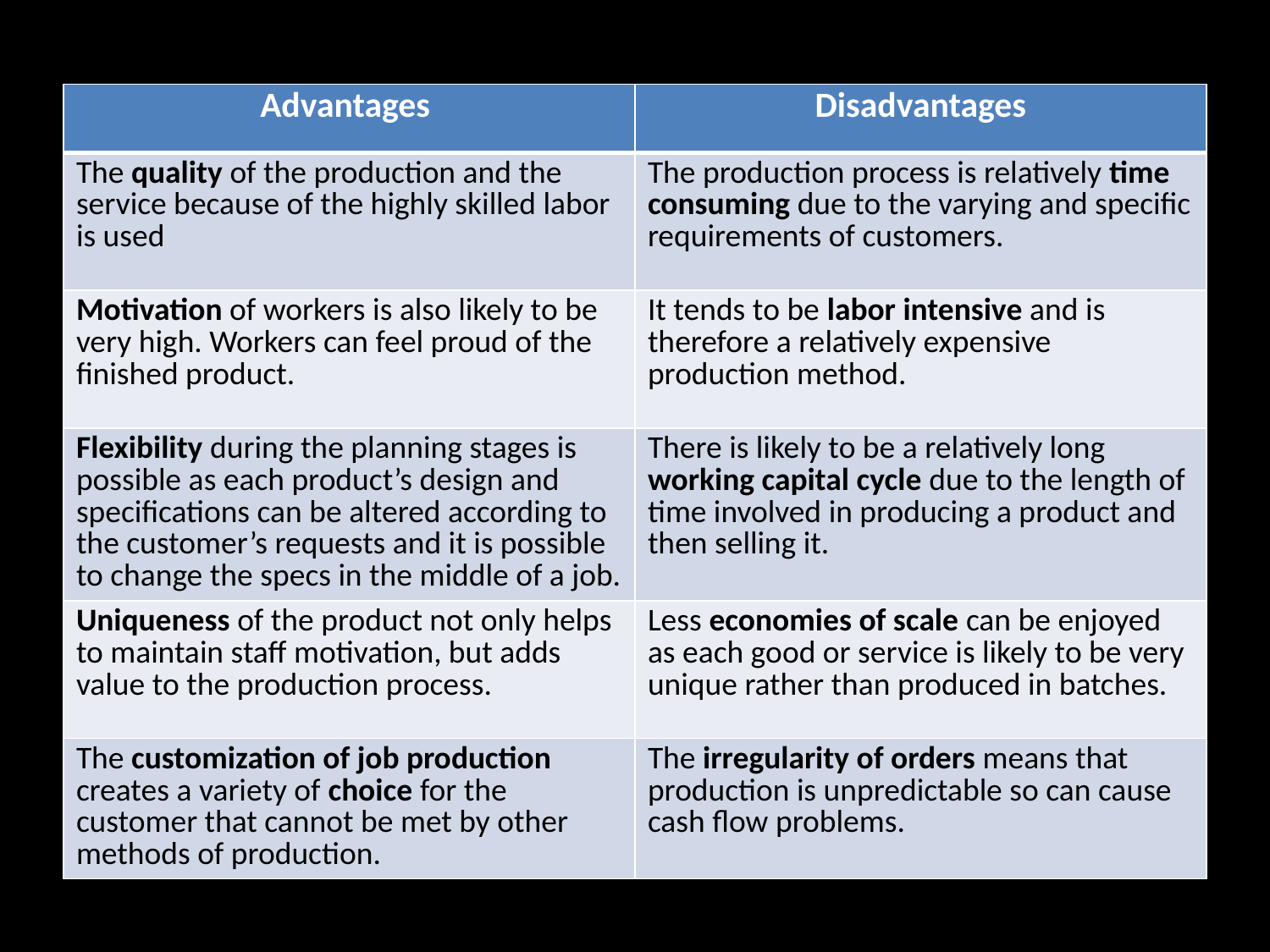

# Advantages and Disadvantages
| Advantages | Disadvantages |
| --- | --- |
| The quality of the production and the service because of the highly skilled labor is used | The production process is relatively time consuming due to the varying and specific requirements of customers. |
| Motivation of workers is also likely to be very high. Workers can feel proud of the finished product. | It tends to be labor intensive and is therefore a relatively expensive production method. |
| Flexibility during the planning stages is possible as each product’s design and specifications can be altered according to the customer’s requests and it is possible to change the specs in the middle of a job. | There is likely to be a relatively long working capital cycle due to the length of time involved in producing a product and then selling it. |
| Uniqueness of the product not only helps to maintain staff motivation, but adds value to the production process. | Less economies of scale can be enjoyed as each good or service is likely to be very unique rather than produced in batches. |
| The customization of job production creates a variety of choice for the customer that cannot be met by other methods of production. | The irregularity of orders means that production is unpredictable so can cause cash flow problems. |